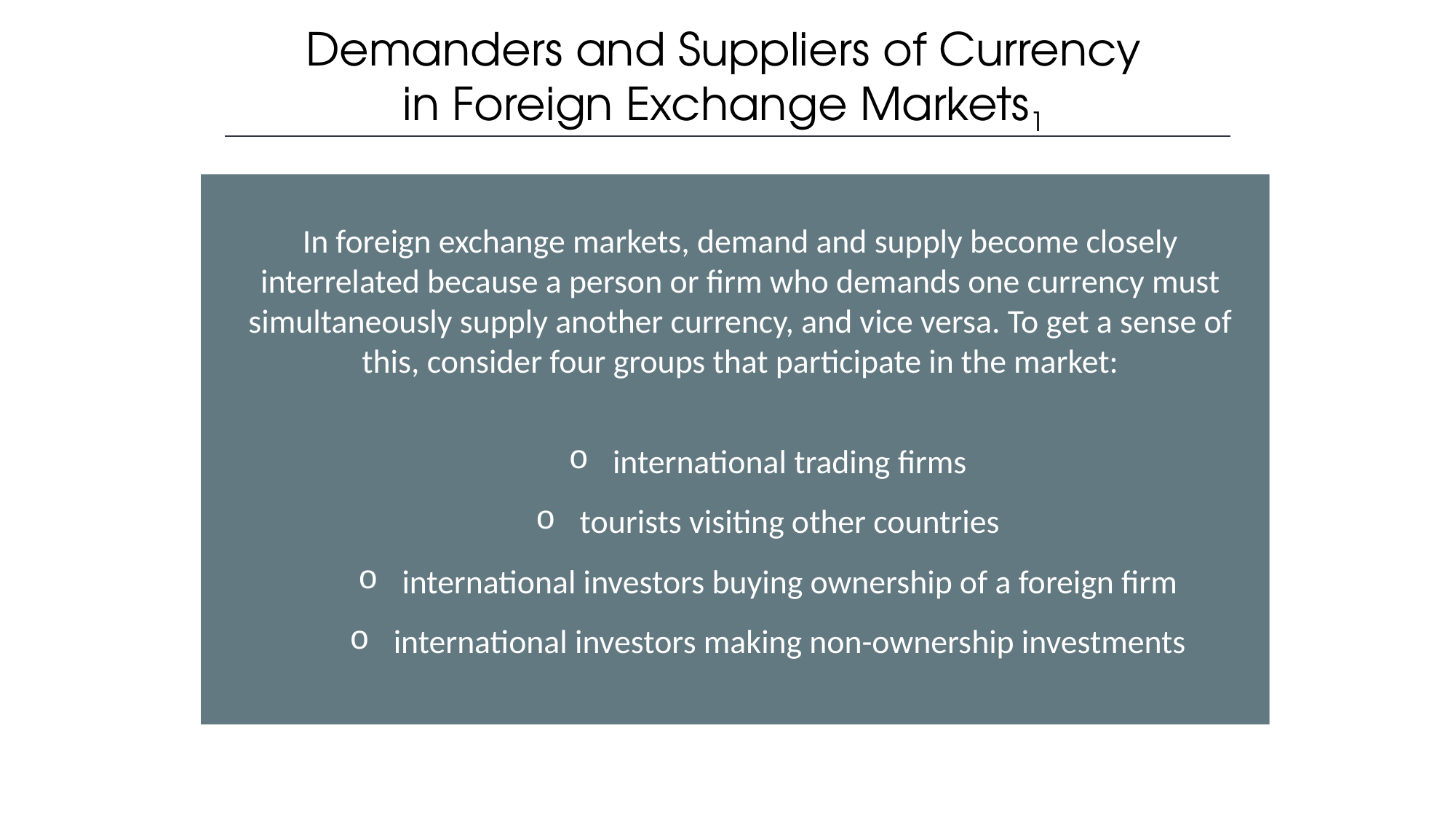

Demanders and Suppliers of Currency
in Foreign Exchange Markets1

In foreign exchange markets, demand and supply become closely interrelated because a person or firm who demands one currency must simultaneously supply another currency, and vice versa. To get a sense of this, consider four groups that participate in the market:

international trading firms
tourists visiting other countries
international investors buying ownership of a foreign firm
international investors making non-ownership investments